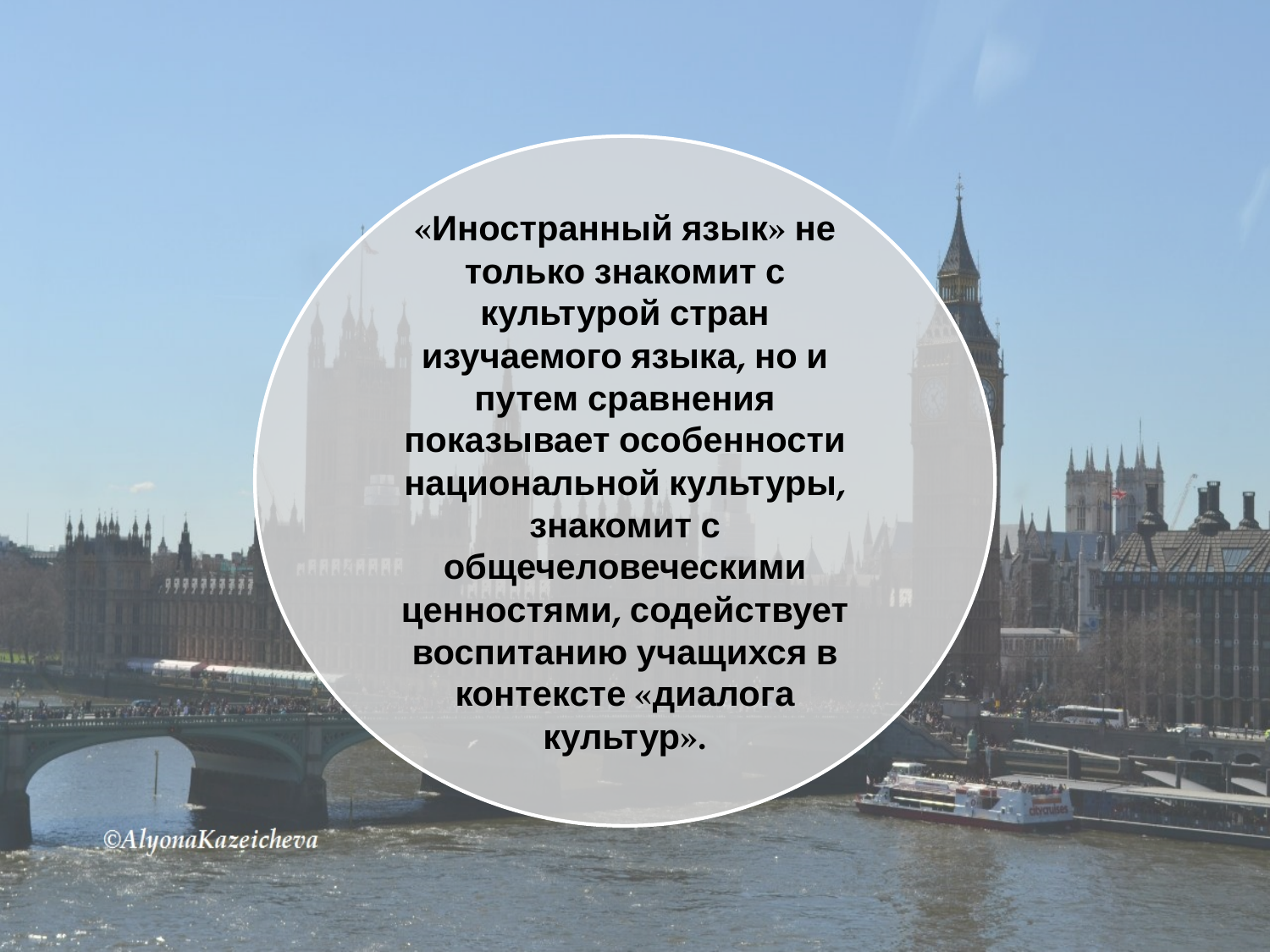

«Иностранный язык» не только знакомит с культурой стран изучаемого языка, но и путем сравнения показывает особенности национальной культуры, знакомит с общечеловеческими ценностями, содействует воспитанию учащихся в контексте «диалога культур».